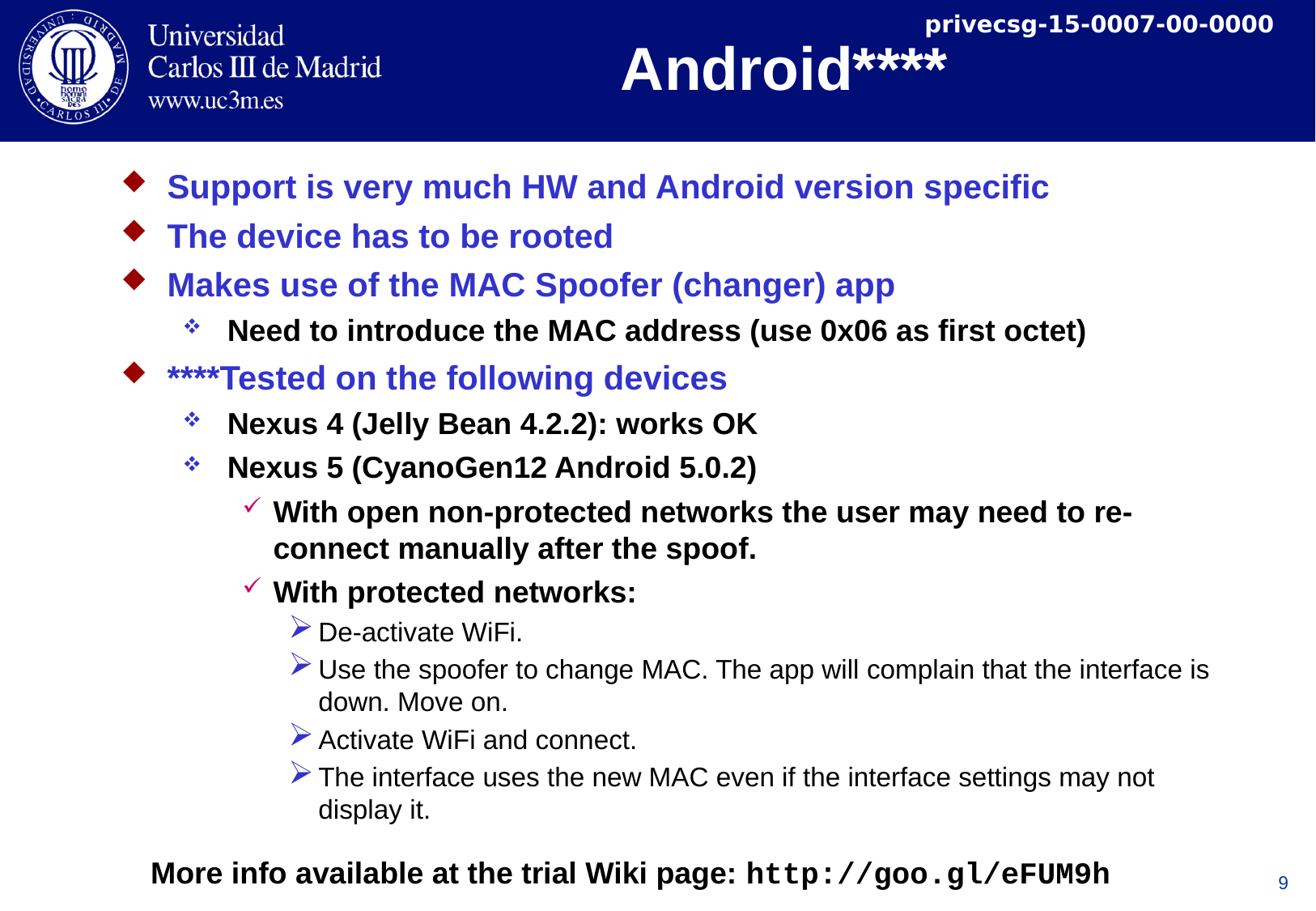

# Android****
Support is very much HW and Android version specific
The device has to be rooted
Makes use of the MAC Spoofer (changer) app
Need to introduce the MAC address (use 0x06 as first octet)
****Tested on the following devices
Nexus 4 (Jelly Bean 4.2.2): works OK
Nexus 5 (CyanoGen12 Android 5.0.2)
With open non-protected networks the user may need to re-connect manually after the spoof.
With protected networks:
De-activate WiFi.
Use the spoofer to change MAC. The app will complain that the interface is down. Move on.
Activate WiFi and connect.
The interface uses the new MAC even if the interface settings may not display it.
More info available at the trial Wiki page: http://goo.gl/eFUM9h